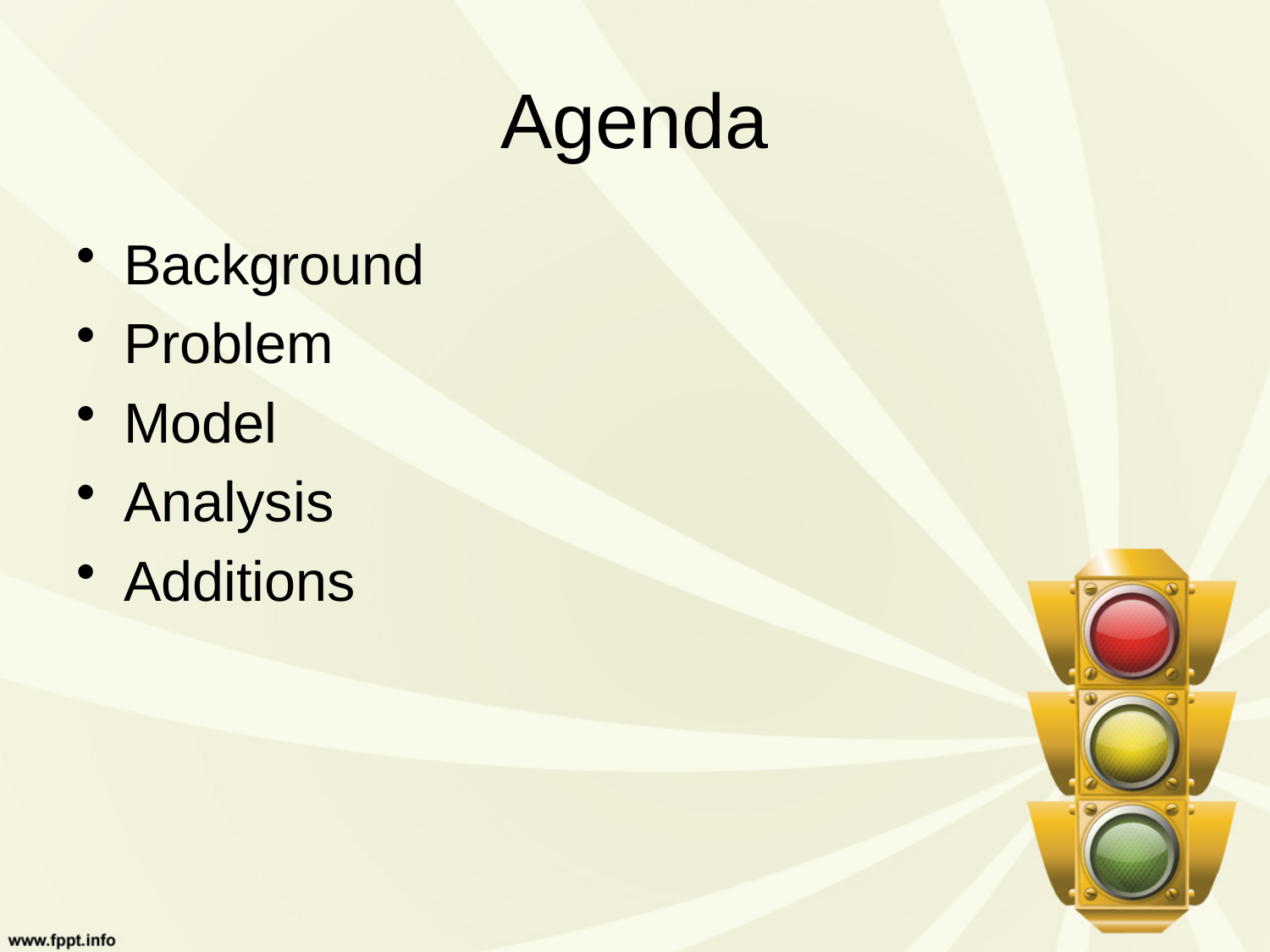

# Agenda
Background
Problem
Model
Analysis
Additions